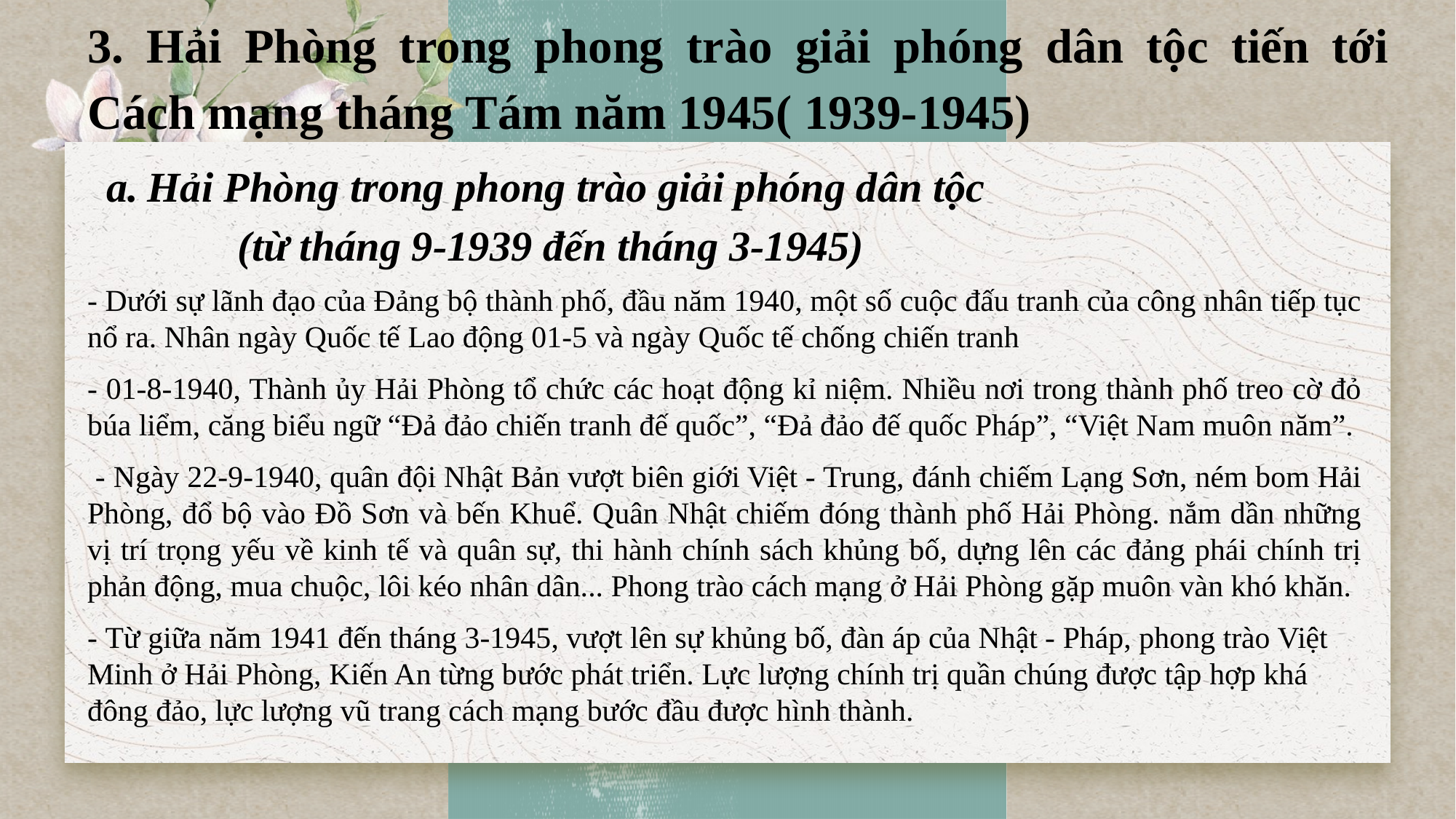

3. Hải Phòng trong phong trào giải phóng dân tộc tiến tới Cách mạng tháng Tám năm 1945( 1939-1945)
Hải Phòng trong phong trào giải phóng dân tộc
 (từ tháng 9-1939 đến tháng 3-1945)
- Dưới sự lãnh đạo của Đảng bộ thành phố, đầu năm 1940, một số cuộc đấu tranh của công nhân tiếp tục nổ ra. Nhân ngày Quốc tế Lao động 01-5 và ngày Quốc tế chống chiến tranh
- 01-8-1940, Thành ủy Hải Phòng tổ chức các hoạt động kỉ niệm. Nhiều nơi trong thành phố treo cờ đỏ búa liểm, căng biểu ngữ “Đả đảo chiến tranh đế quốc”, “Đả đảo đế quốc Pháp”, “Việt Nam muôn năm”.
 - Ngày 22-9-1940, quân đội Nhật Bản vượt biên giới Việt - Trung, đánh chiếm Lạng Sơn, ném bom Hải Phòng, đổ bộ vào Đồ Sơn và bến Khuể. Quân Nhật chiếm đóng thành phố Hải Phòng. nắm dần những vị trí trọng yếu về kinh tế và quân sự, thi hành chính sách khủng bố, dựng lên các đảng phái chính trị phản động, mua chuộc, lôi kéo nhân dân... Phong trào cách mạng ở Hải Phòng gặp muôn vàn khó khăn.
- Từ giữa năm 1941 đến tháng 3-1945, vượt lên sự khủng bố, đàn áp của Nhật - Pháp, phong trào Việt Minh ở Hải Phòng, Kiến An từng bước phát triển. Lực lượng chính trị quần chúng được tập hợp khá đông đảo, lực lượng vũ trang cách mạng bước đầu được hình thành.